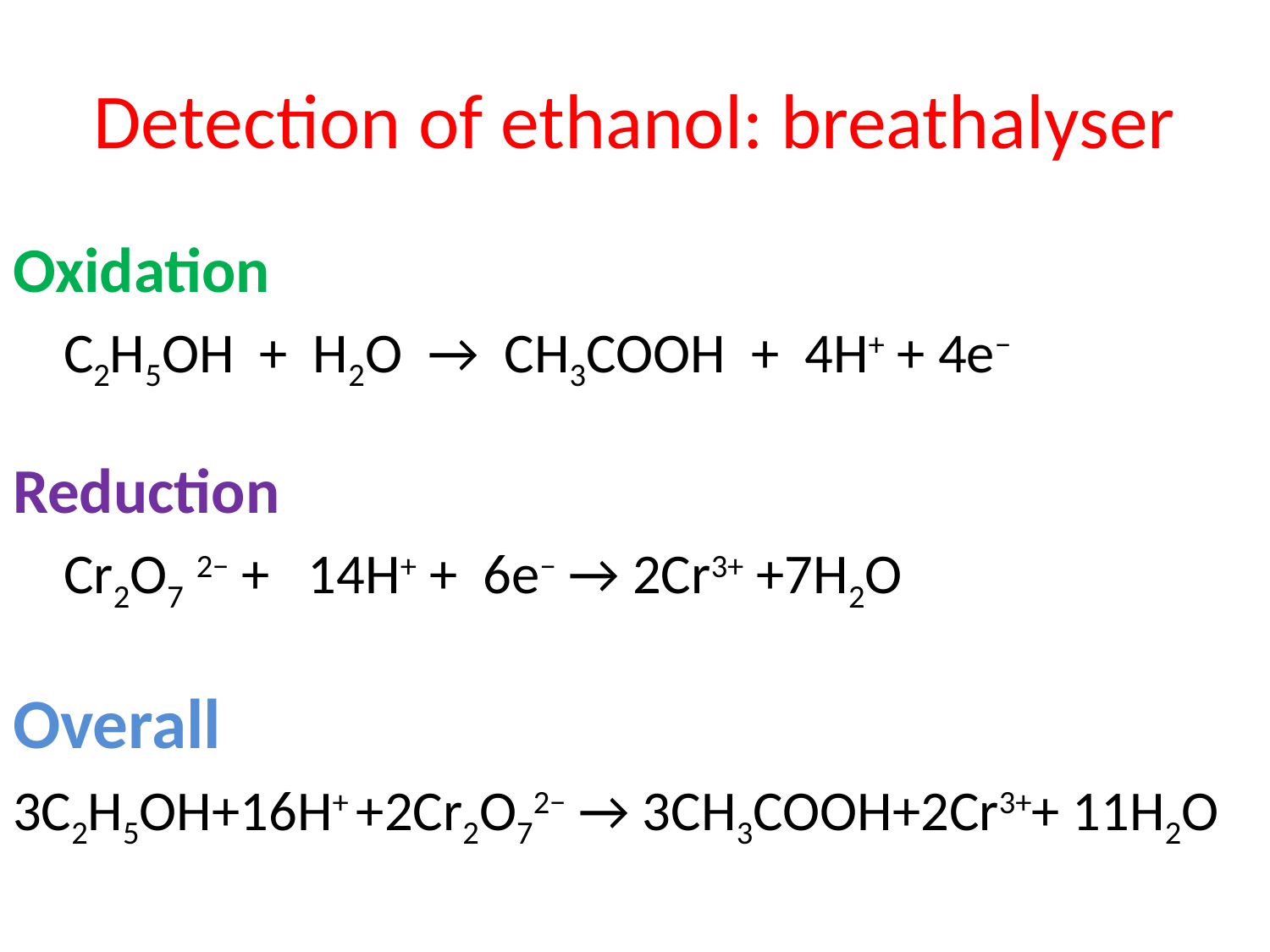

# Detection of ethanol: breathalyser
Oxidation
    C2H5OH  +  H2O  →  CH3COOH  +  4H+ + 4e−

Reduction
    Cr2O7 2− +   14H+ +  6e− → 2Cr3+ +7H2O

Overall
3C2H5OH+16H+ +2Cr2O72− → 3CH3COOH+2Cr3++ 11H2O